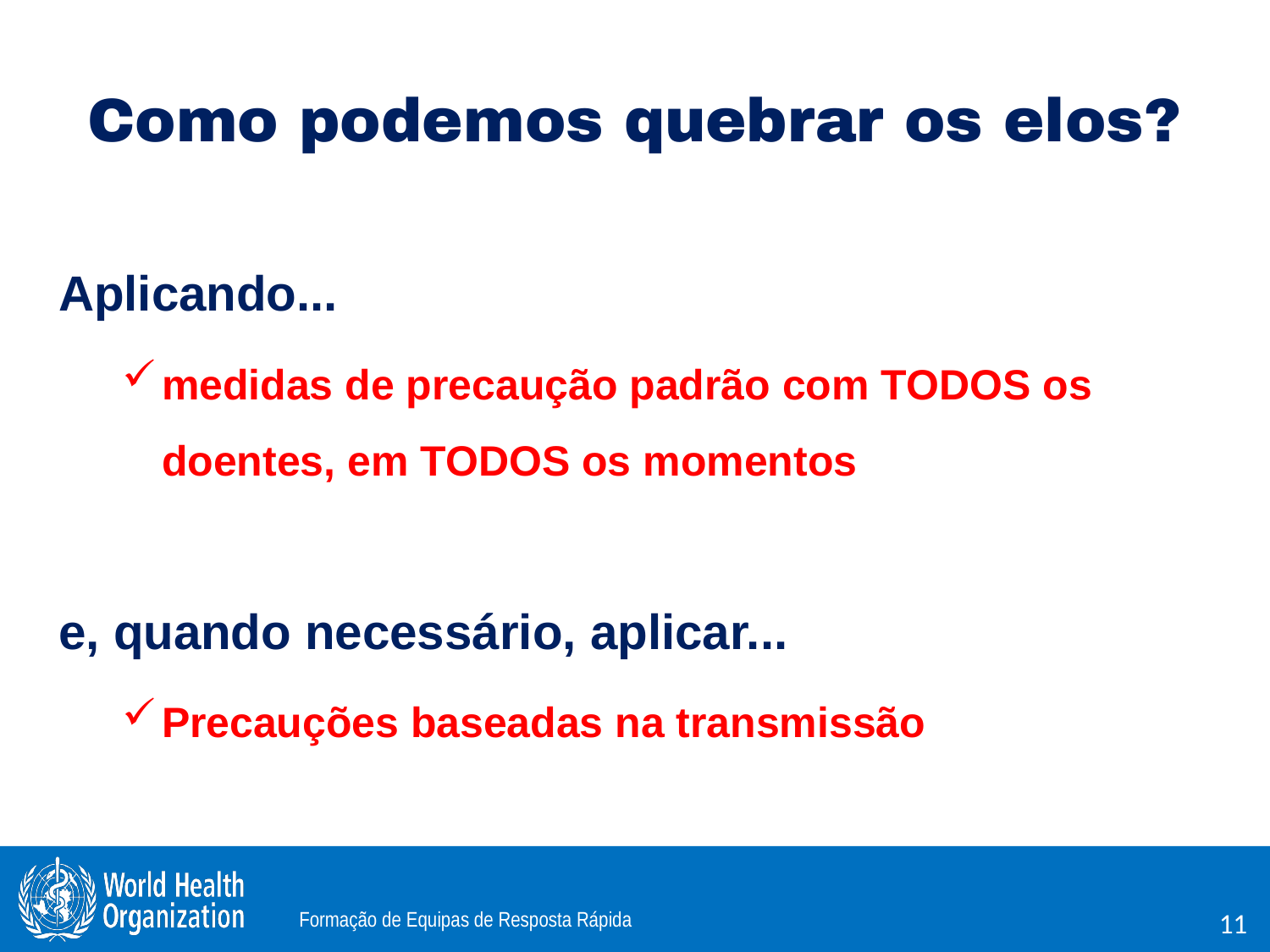

# Como podemos quebrar os elos?
Aplicando...
medidas de precaução padrão com TODOS os doentes, em TODOS os momentos

e, quando necessário, aplicar...
Precauções baseadas na transmissão